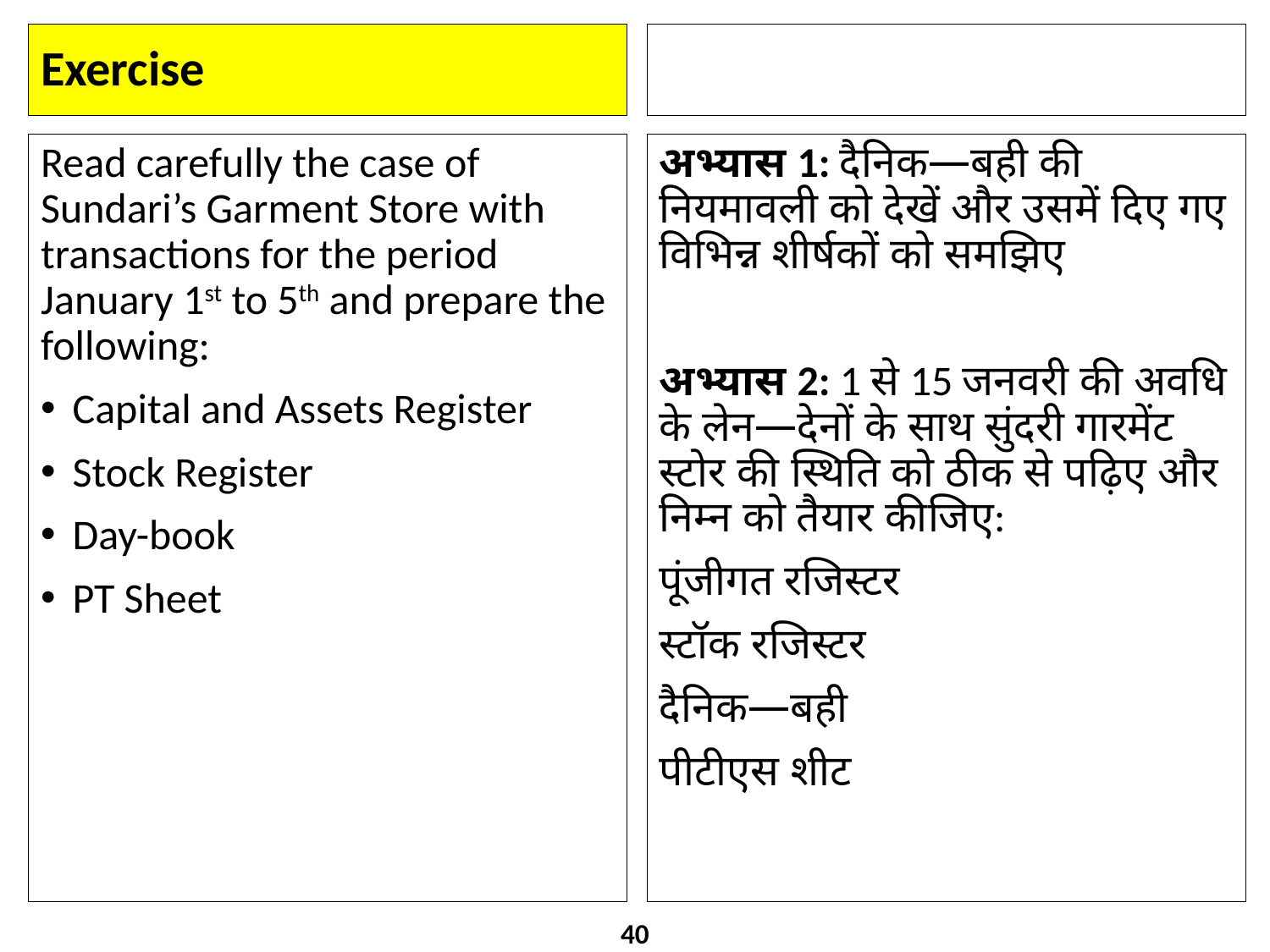

# Exercise

Read carefully the case of Sundari’s Garment Store with transactions for the period January 1st to 5th and prepare the following:
Capital and Assets Register
Stock Register
Day-book
PT Sheet
अभ्यास 1: दैनिक—बही की नियमावली को देखें और उसमें दिए गए विभिन्न शीर्षकों को समझिए

अभ्यास 2: 1 से 15 जनवरी की अवधि के लेन—देनों के साथ सुंदरी गारमेंट स्टोर की स्थिति को ठीक से पढ़िए और निम्न को तैयार कीजिए:
पूंजीगत रजिस्टर
स्टॉक रजिस्टर
दैनिक—बही
पीटीएस शीट
40